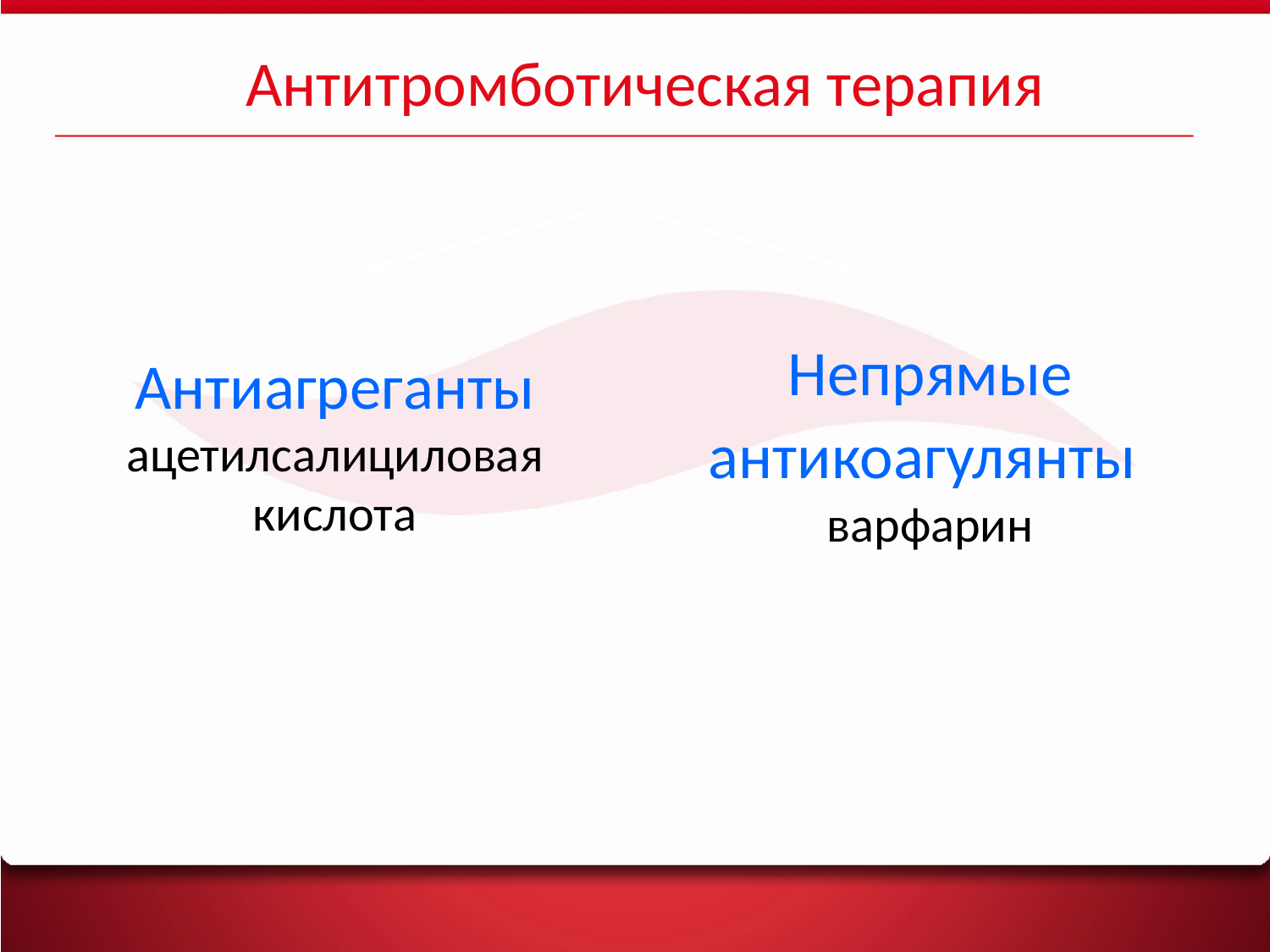

Антитромботическая терапия

Непрямые антикоагулянты
варфарин
Антиагреганты ацетилсалициловая кислота